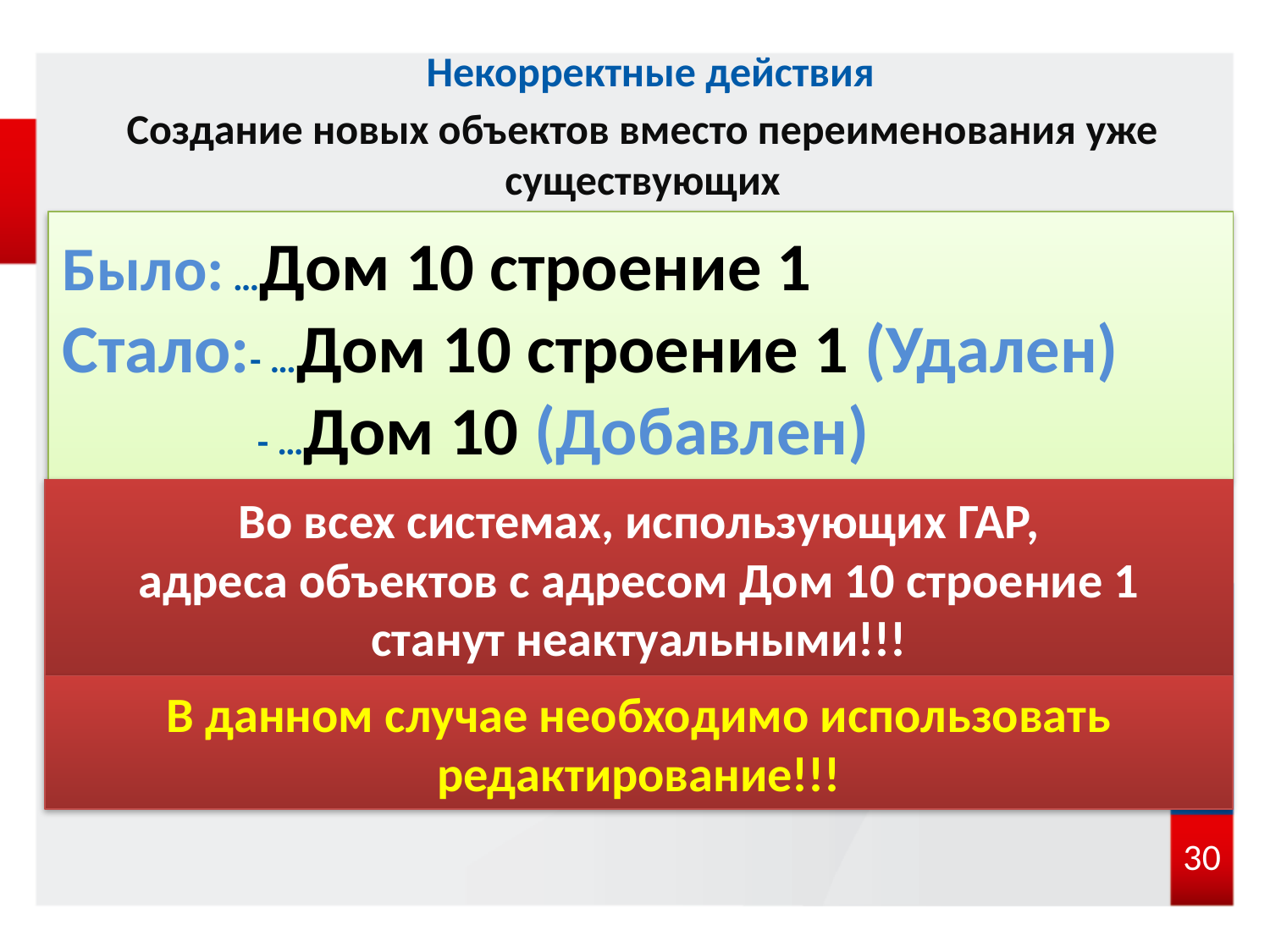

# Некорректные действия
Создание новых объектов вместо переименования уже существующих
Было: …Дом 10 строение 1
Стало:- …Дом 10 строение 1 (Удален)
                       - …Дом 10 (Добавлен)
Во всех системах, использующих ГАР,
адреса объектов с адресом Дом 10 строение 1
станут неактуальными!!!
В данном случае необходимо использовать редактирование!!!
30